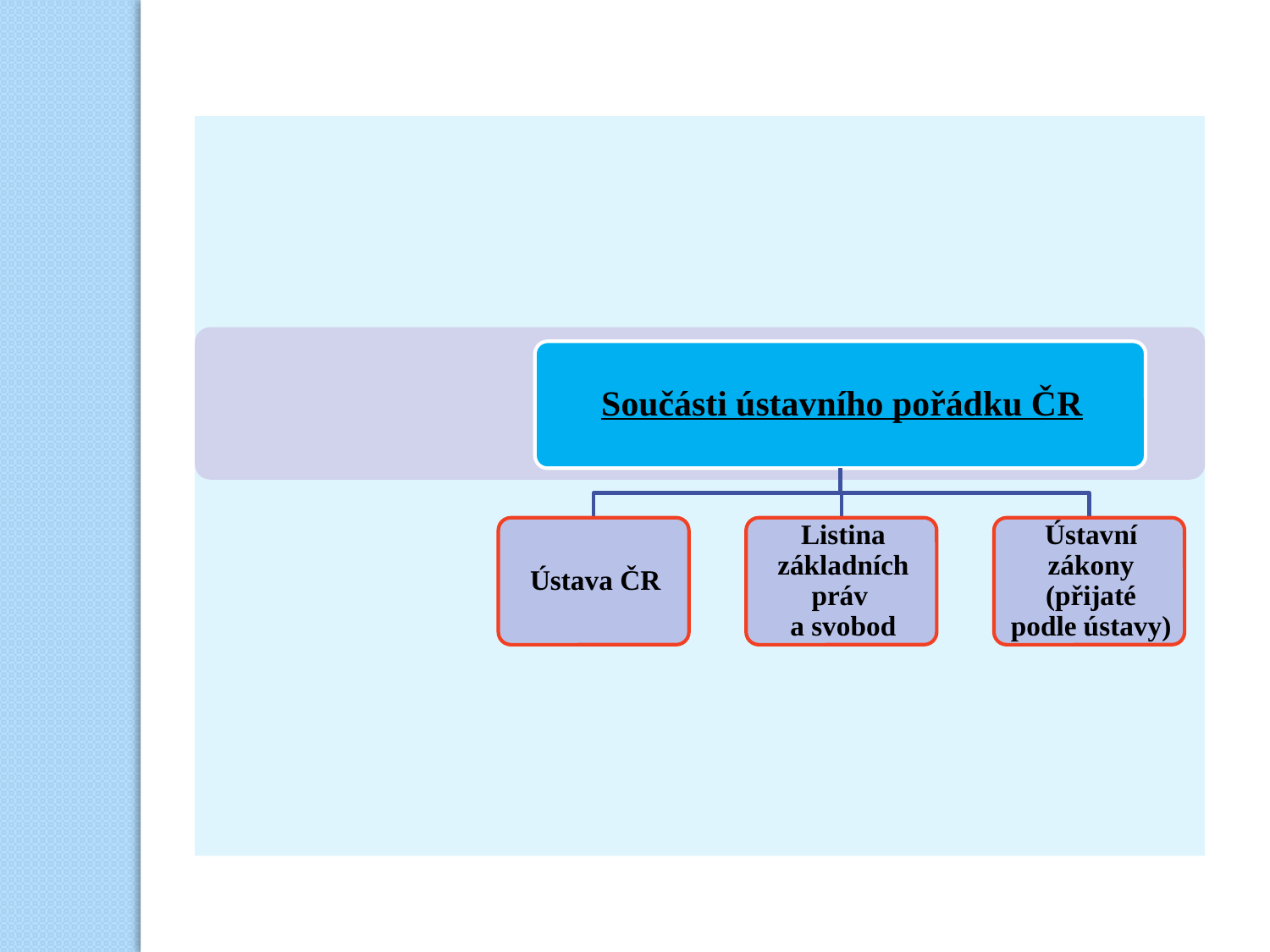

Součásti ústavního pořádku ČR
Ústava ČR
Listina základních práv
a svobod
Ústavní zákony (přijaté podle ústavy)